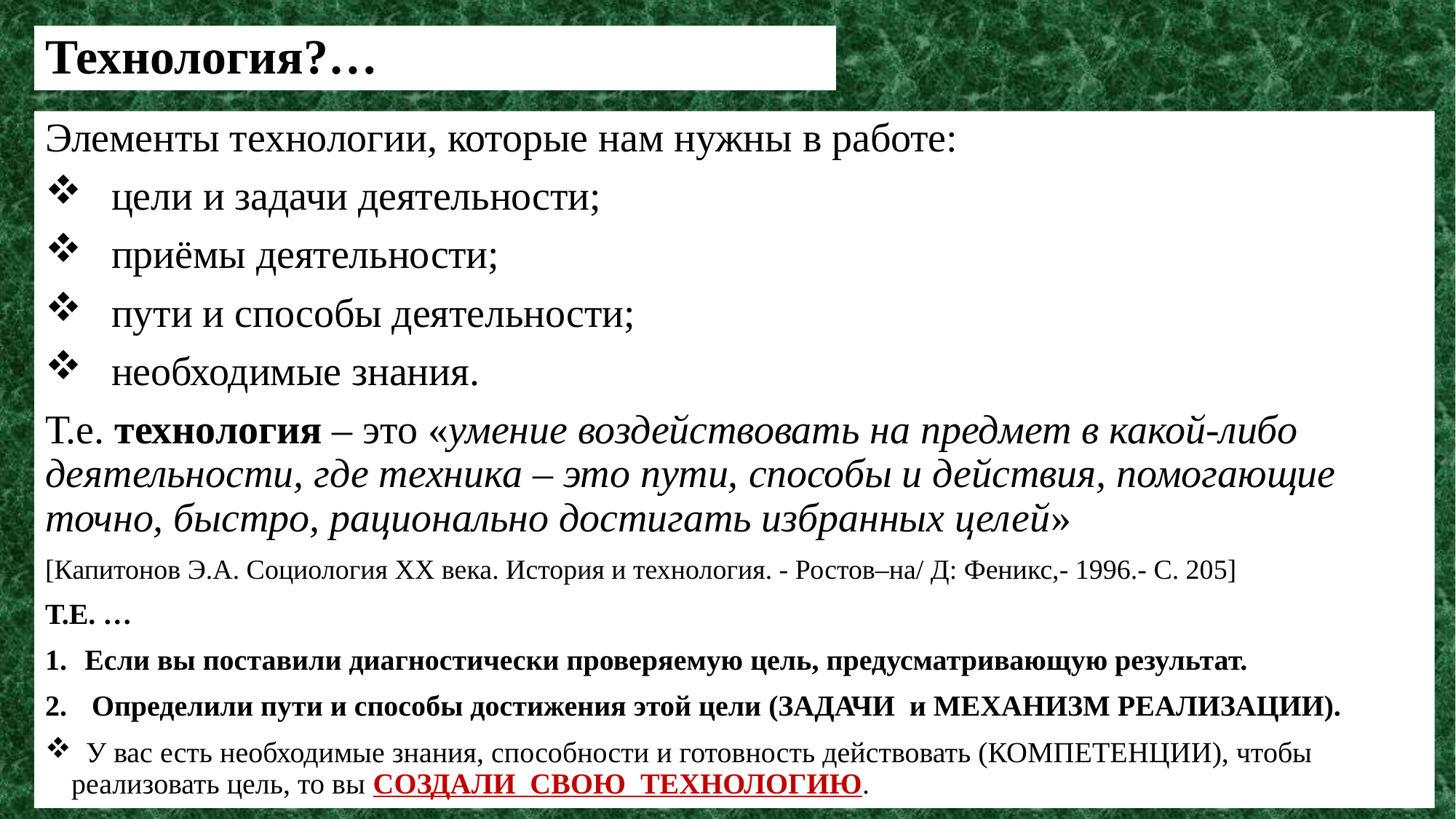

# Технология?…
Элементы технологии, которые нам нужны в работе:
   цели и задачи деятельности;
   приёмы деятельности;
   пути и способы деятельности;
   необходимые знания.
Т.е. технология – это «умение воздействовать на предмет в какой-либо деятельности, где техника – это пути, способы и действия, помогающие точно, быстро, рационально достигать избранных целей»
[Капитонов Э.А. Социология ХХ века. История и технология. - Ростов–на/ Д: Феникс,- 1996.- С. 205]
Т.Е. …
Если вы поставили диагностически проверяемую цель, предусматривающую результат.
 Определили пути и способы достижения этой цели (ЗАДАЧИ  и МЕХАНИЗМ РЕАЛИЗАЦИИ).
  У вас есть необходимые знания, способности и готовность действовать (КОМПЕТЕНЦИИ), чтобы реализовать цель, то вы СОЗДАЛИ  СВОЮ  ТЕХНОЛОГИЮ.